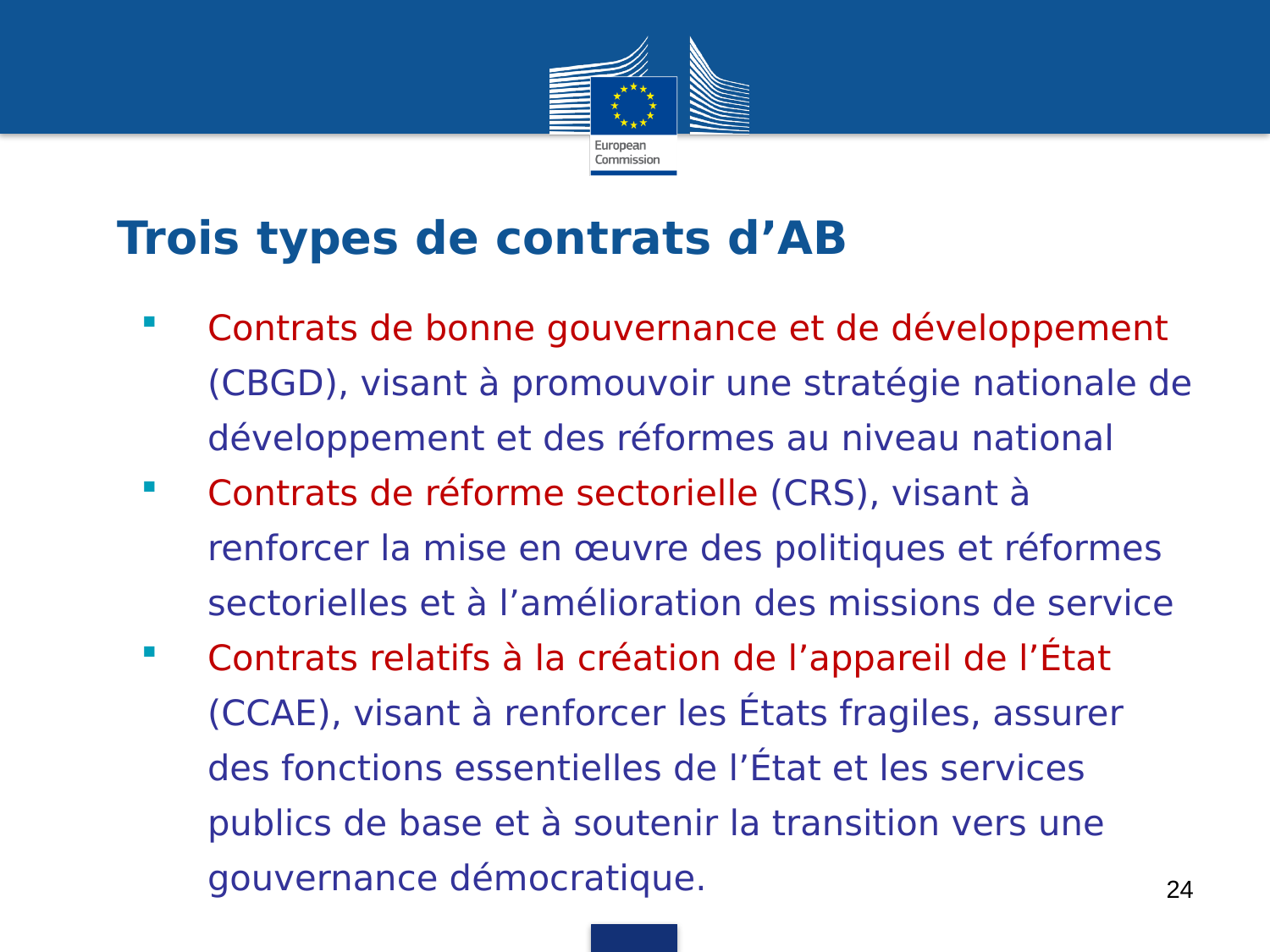

# Trois types de contrats d’AB
Contrats de bonne gouvernance et de développement (CBGD), visant à promouvoir une stratégie nationale de développement et des réformes au niveau national
Contrats de réforme sectorielle (CRS), visant à renforcer la mise en œuvre des politiques et réformes sectorielles et à l’amélioration des missions de service
Contrats relatifs à la création de l’appareil de l’État (CCAE), visant à renforcer les États fragiles, assurer des fonctions essentielles de l’État et les services publics de base et à soutenir la transition vers une gouvernance démocratique.
24